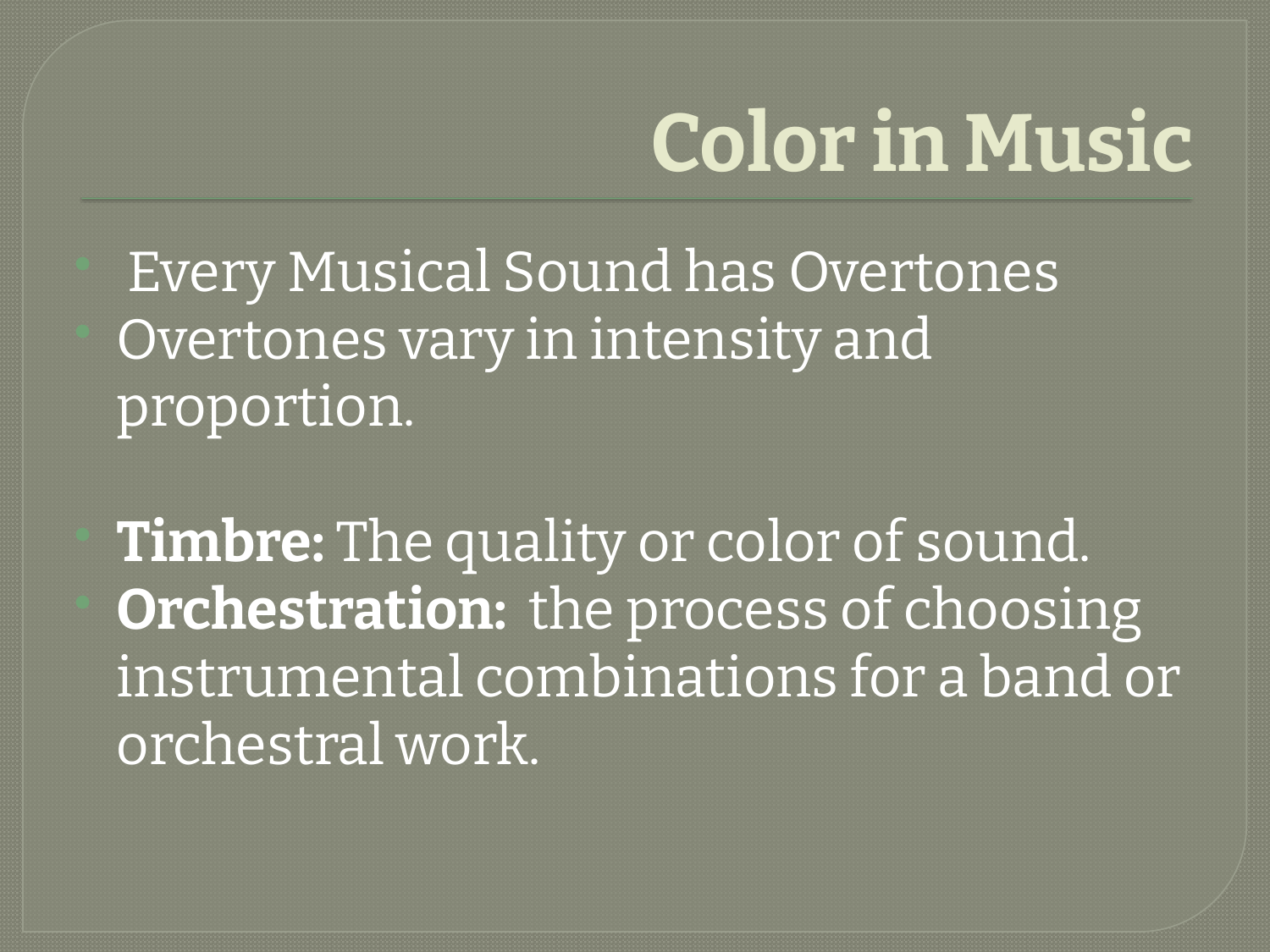

# Color in Music
 Every Musical Sound has Overtones
Overtones vary in intensity and proportion.

Timbre: The quality or color of sound.
Orchestration:  the process of choosing instrumental combinations for a band or orchestral work.